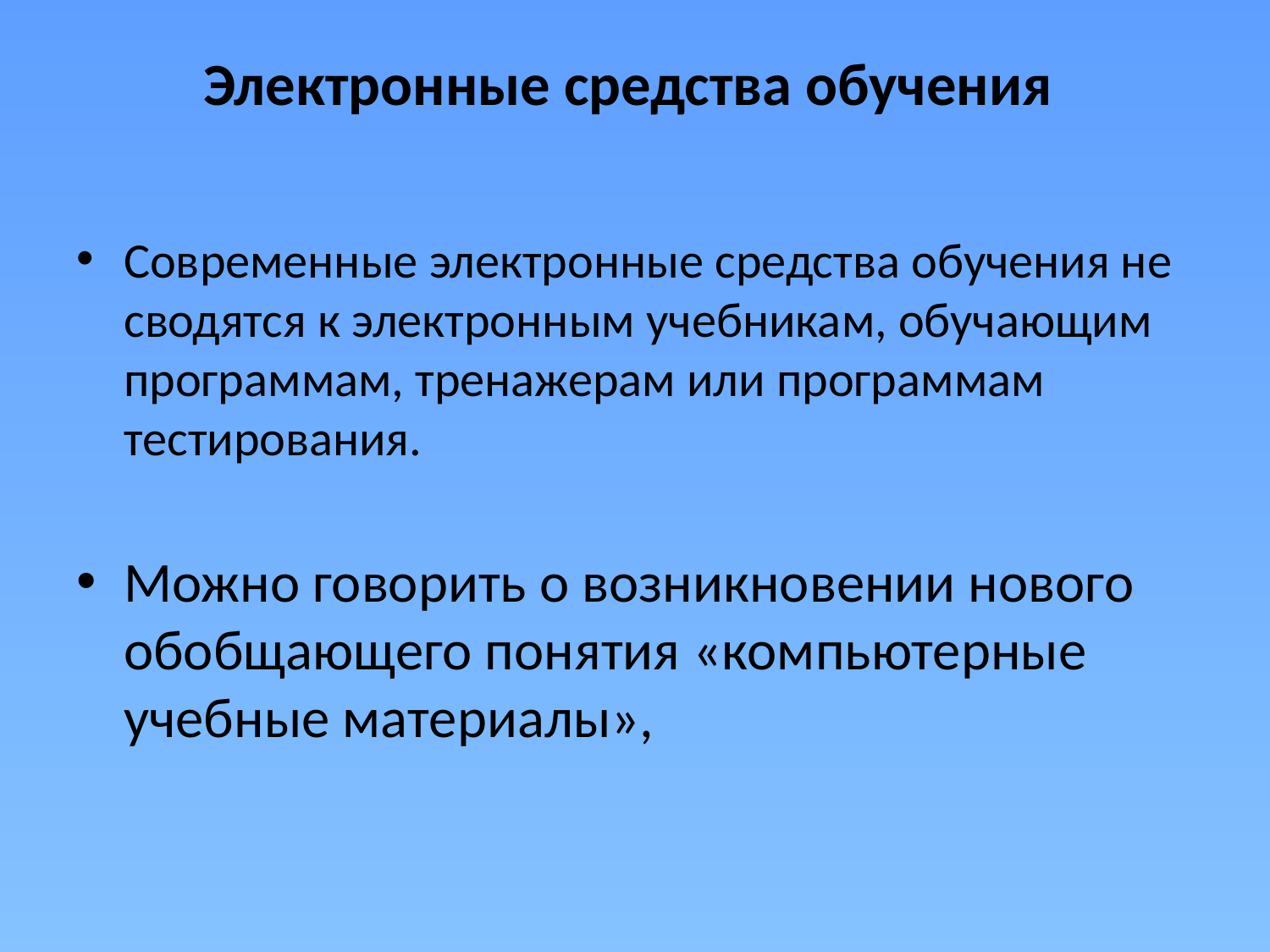

# Электронные средства обучения
Современные электронные средства обучения не сводятся к электронным учебникам, обучающим программам, тренажерам или программам тестирования.

Можно говорить о возникновении нового обобщающего понятия «компьютерные учебные материалы»,